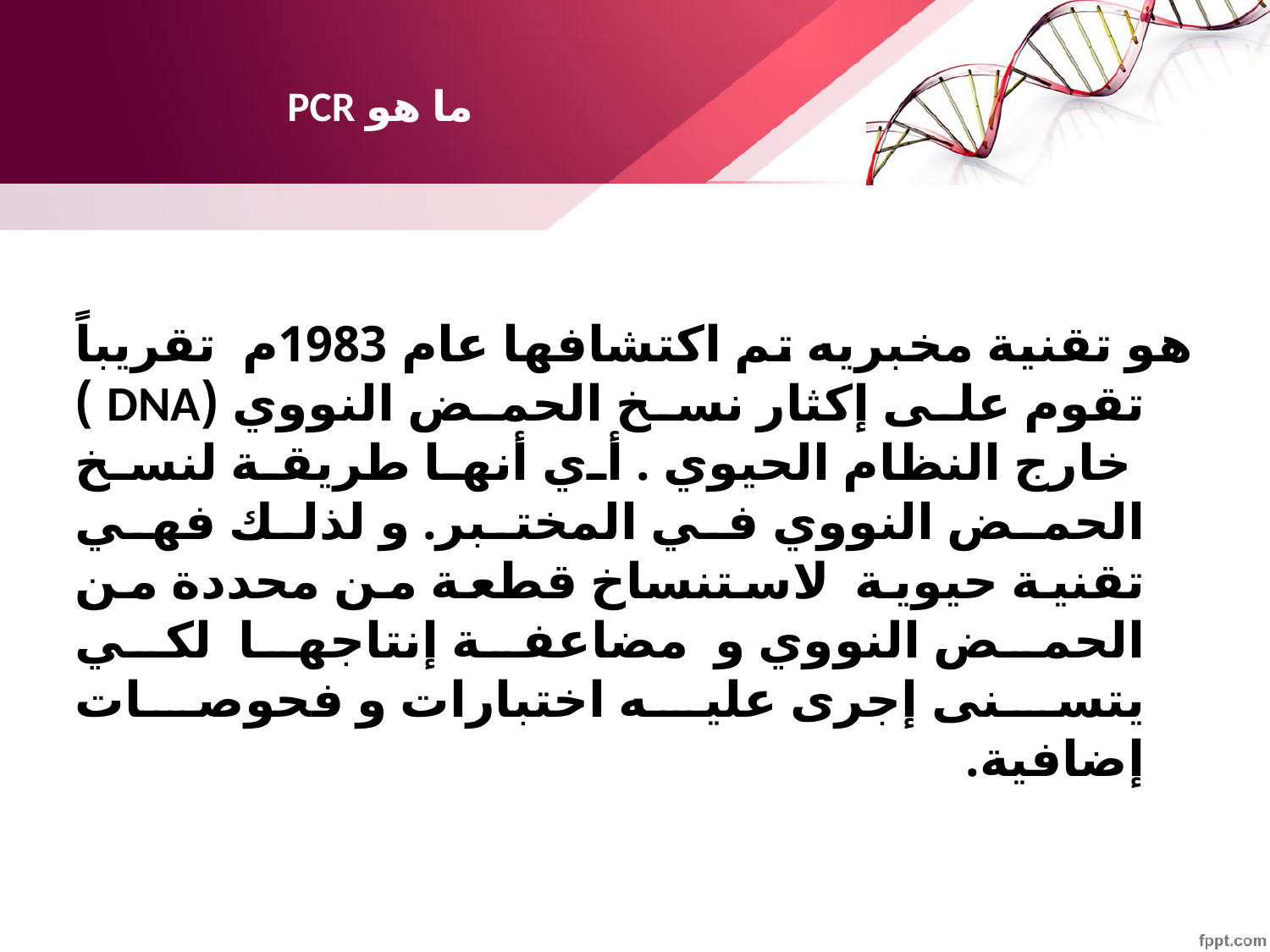

# ما هو PCR
هو تقنية مخبريه تم اكتشافها عام 1983م  تقريباً تقوم على إكثار نسخ الحمض النووي (DNA )  خارج النظام الحيوي . أي أنها طريقة لنسخ الحمض النووي في المختبر. و لذلك فهي تقنية حيوية  لاستنساخ قطعة من محددة من الحمض النووي و  مضاعفة إنتاجها  لكي يتسنى إجرى عليه اختبارات و فحوصات إضافية.